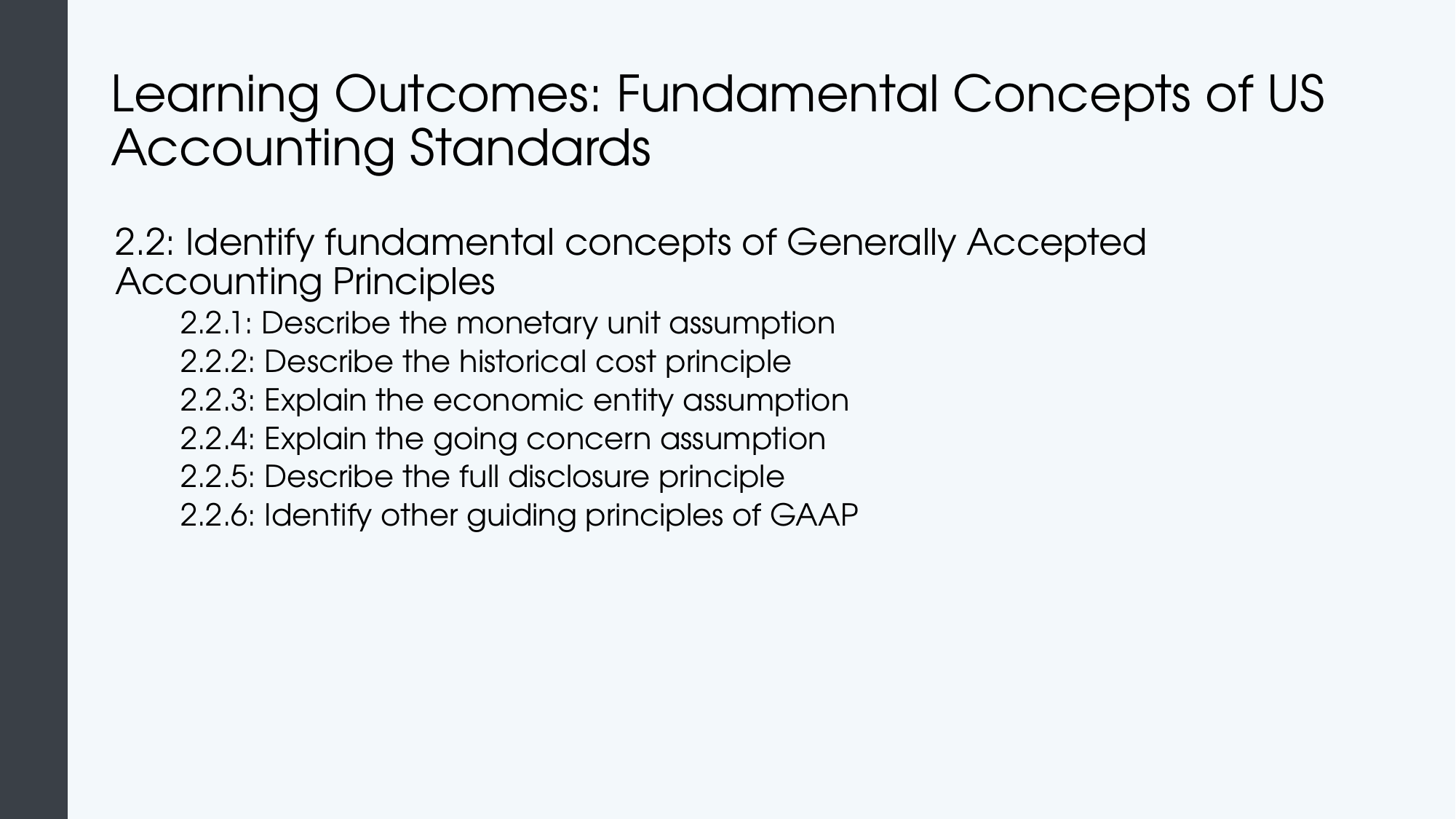

# Learning Outcomes: Fundamental Concepts of US Accounting Standards
2.2: Identify fundamental concepts of Generally Accepted Accounting Principles
2.2.1: Describe the monetary unit assumption
2.2.2: Describe the historical cost principle
2.2.3: Explain the economic entity assumption
2.2.4: Explain the going concern assumption
2.2.5: Describe the full disclosure principle
2.2.6: Identify other guiding principles of GAAP